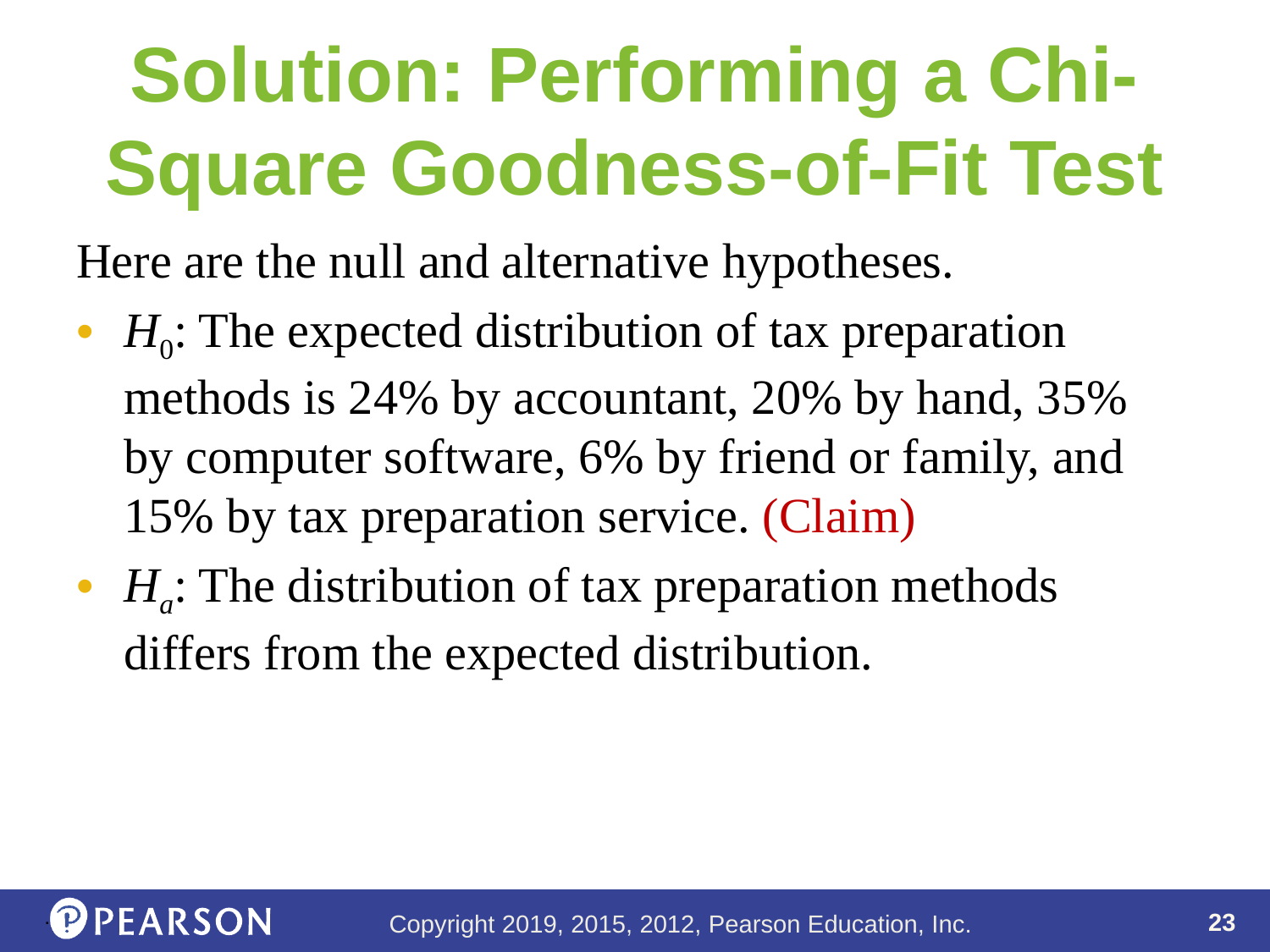

# Solution: Performing a Chi-Square Goodness-of-Fit Test
Here are the null and alternative hypotheses.
H0: The expected distribution of tax preparation methods is 24% by accountant, 20% by hand, 35% by computer software, 6% by friend or family, and 15% by tax preparation service. (Claim)
Ha: The distribution of tax preparation methods differs from the expected distribution.
.